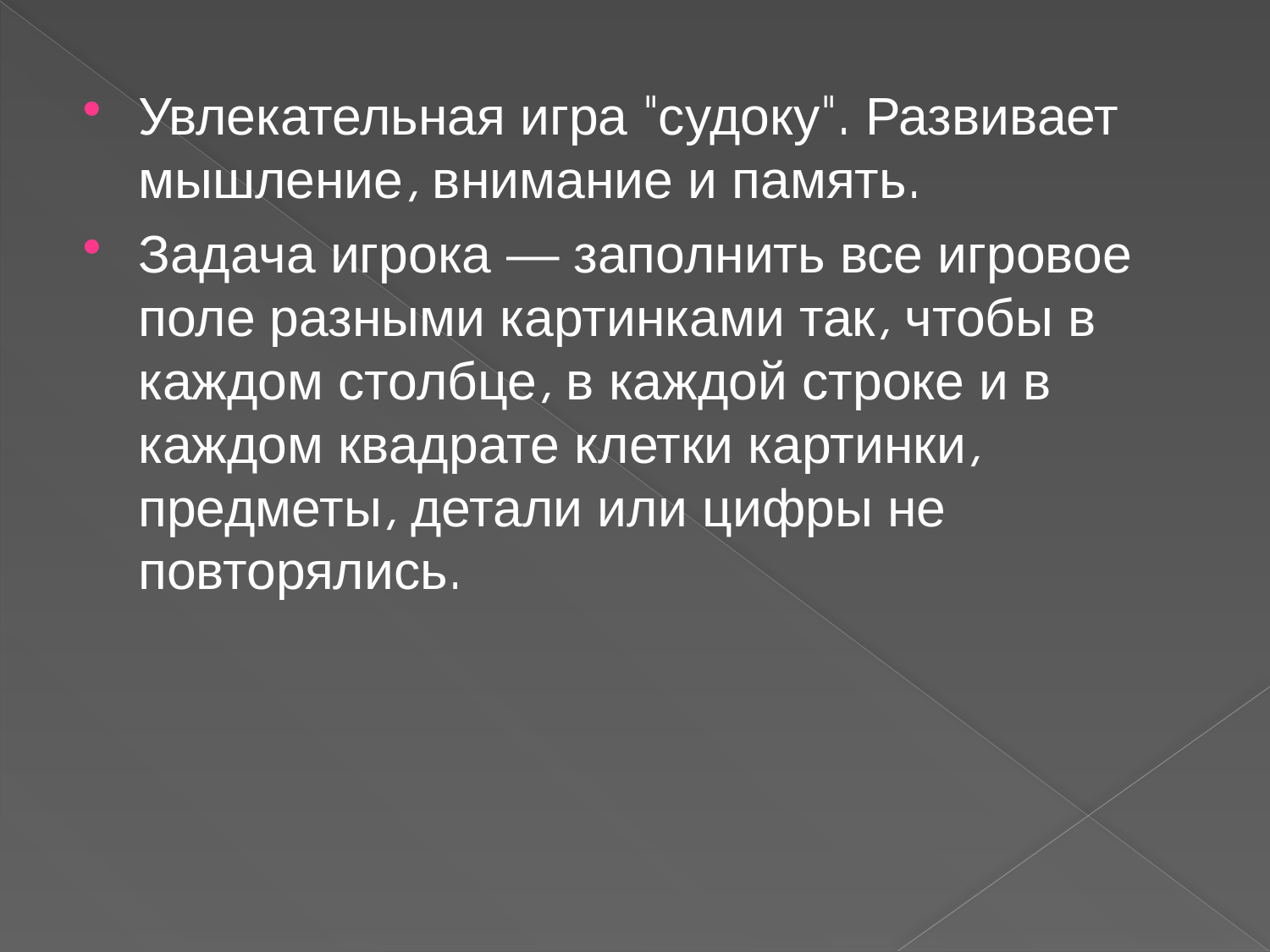

Увлекательная игра "судоку". Развивает мышление, внимание и память.
Задача игрока — заполнить все игровое поле разными картинками так, чтобы в каждом столбце, в каждой строке и в каждом квадрате клетки картинки, предметы, детали или цифры не повторялись.